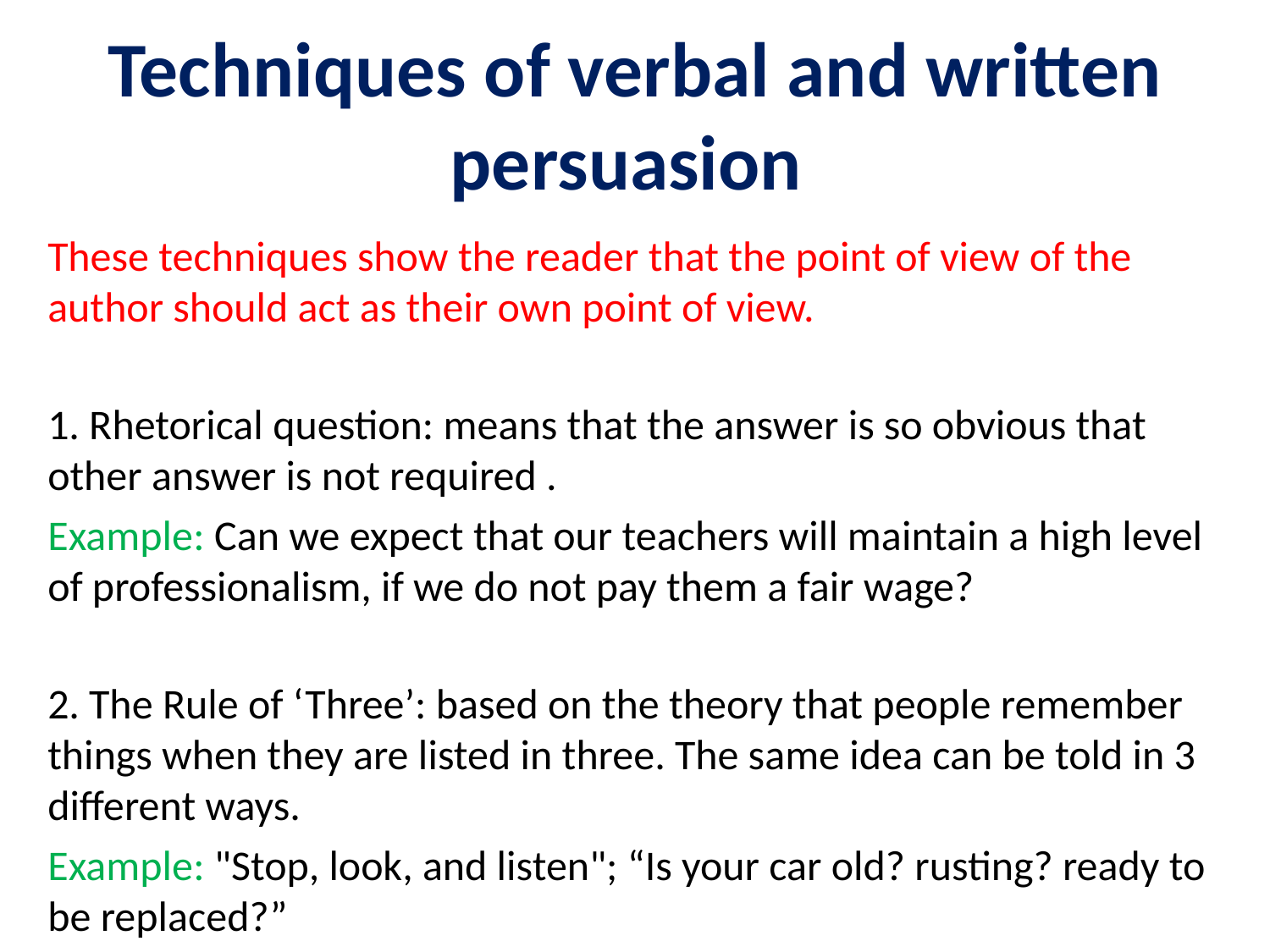

# Techniques of verbal and written persuasion
These techniques show the reader that the point of view of the author should act as their own point of view.

1. Rhetorical question: means that the answer is so obvious that other answer is not required .
Example: Can we expect that our teachers will maintain a high level of professionalism, if we do not pay them a fair wage?

2. The Rule of ‘Three’: based on the theory that people remember things when they are listed in three. The same idea can be told in 3 different ways.
Example: "Stop, look, and listen"; “Is your car old? rusting? ready to be replaced?”